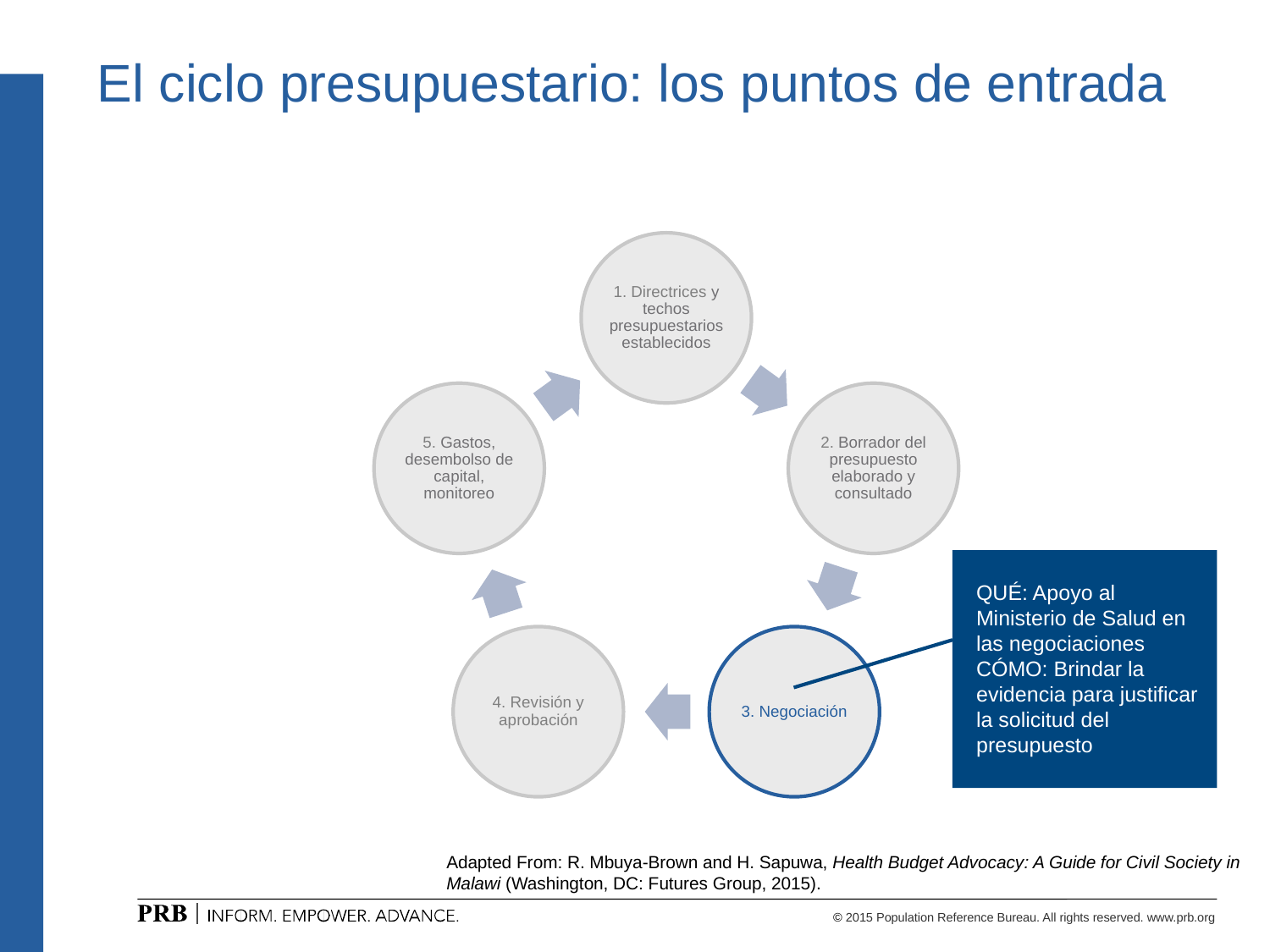

# El ciclo presupuestario: los puntos de entrada
1. Directrices y techos presupuestarios establecidos

2. Borrador del presupuesto elaborado y consultado

3. Negociación

4. Revisión y aprobación

5. Gastos, desembolso de capital, monitoreo

QUÉ: Apoyo al Ministerio de Salud en las negociaciones
CÓMO: Brindar la evidencia para justificar la solicitud del presupuesto
Adapted From: R. Mbuya-Brown and H. Sapuwa, Health Budget Advocacy: A Guide for Civil Society in Malawi (Washington, DC: Futures Group, 2015).